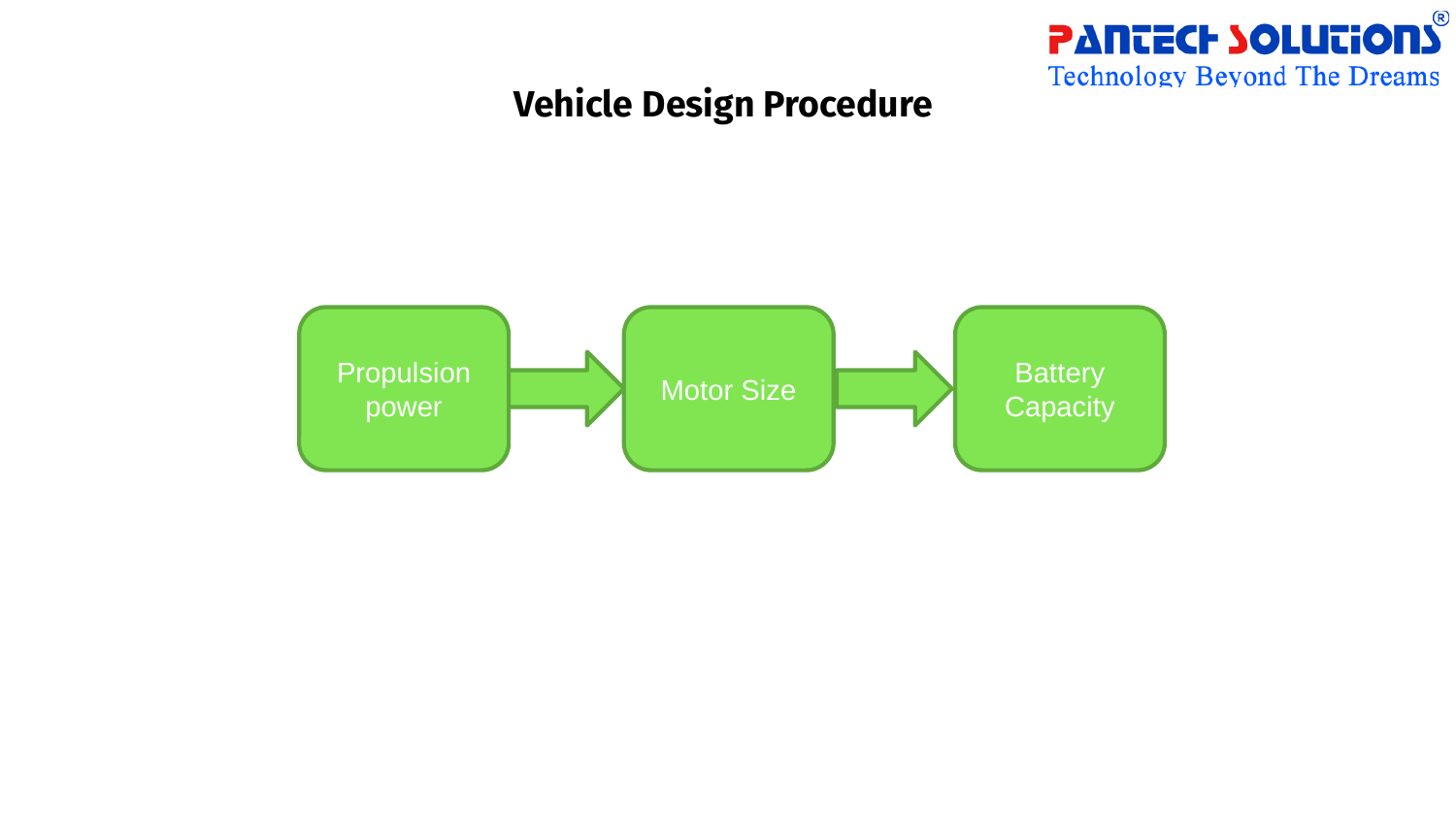

# Vehicle Design Procedure
Propulsion power
Motor Size
Battery Capacity